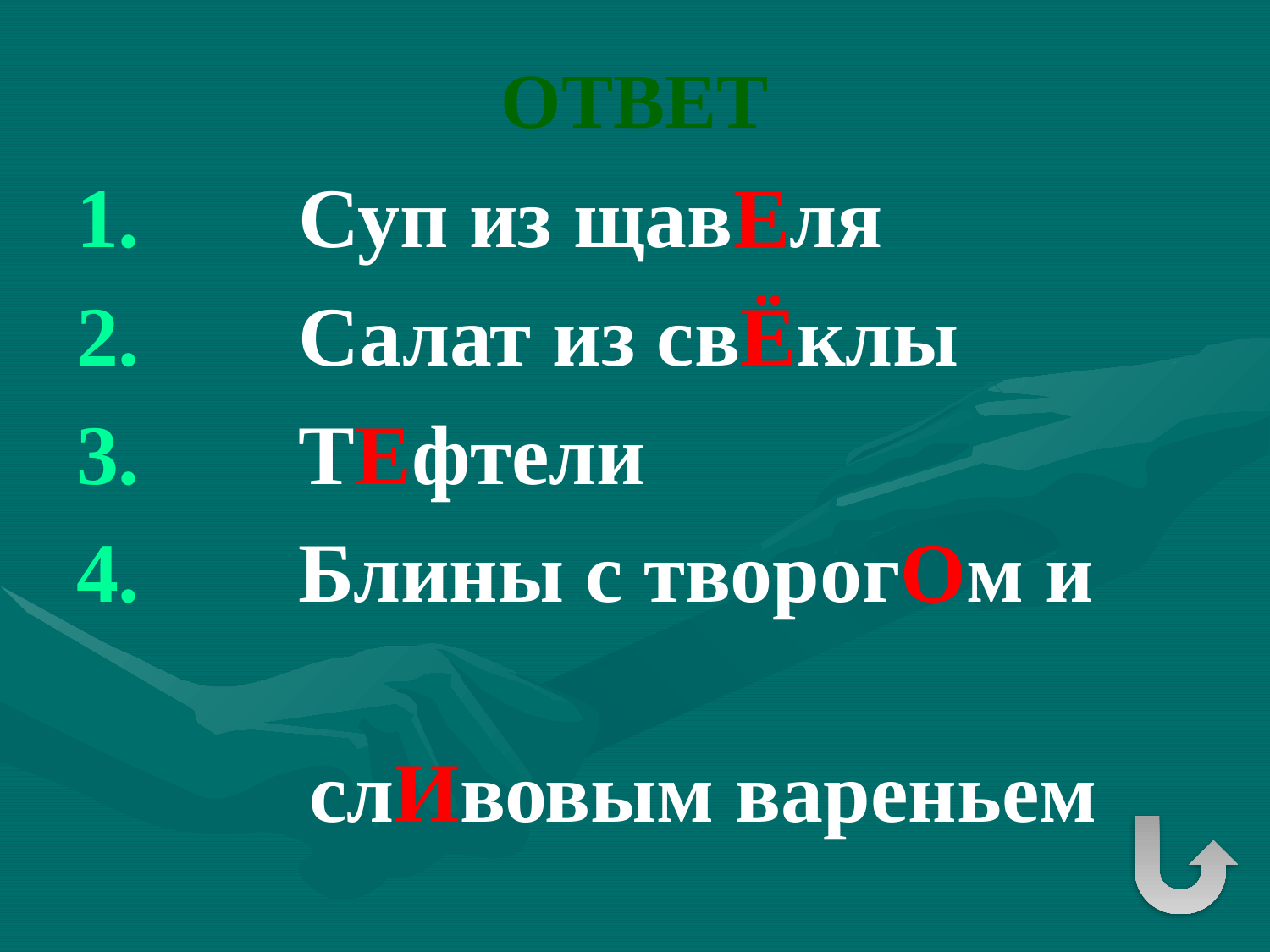

# ОТВЕТ
   Суп из щавЕля
   Салат из свЁклы
   ТЕфтели
   Блины с творогОм и
           слИвовым вареньем